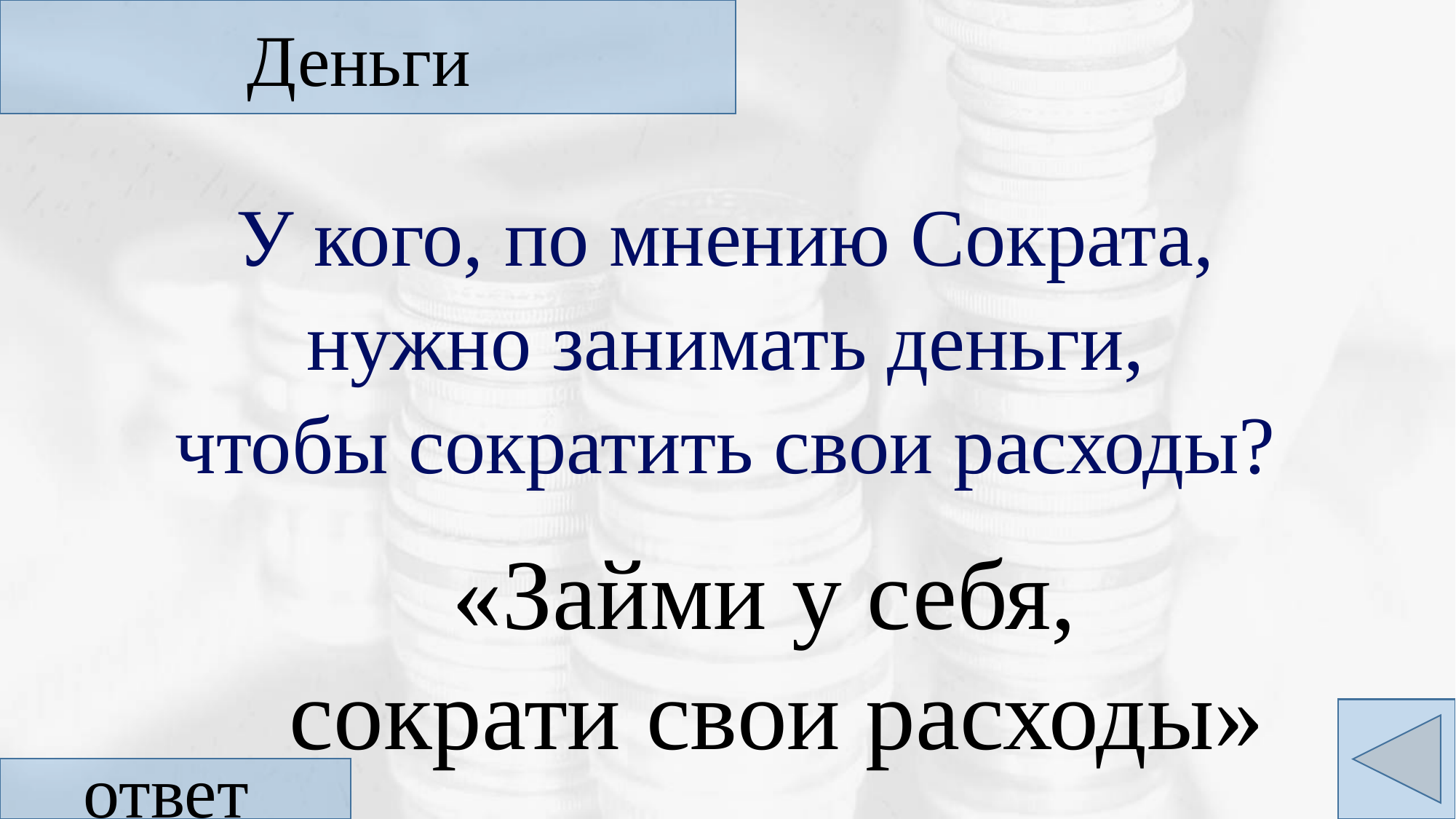

Деньги
У кого, по мнению Сократа,
нужно занимать деньги,
чтобы сократить свои расходы?

«Займи у себя,
сократи свои расходы»

ответ